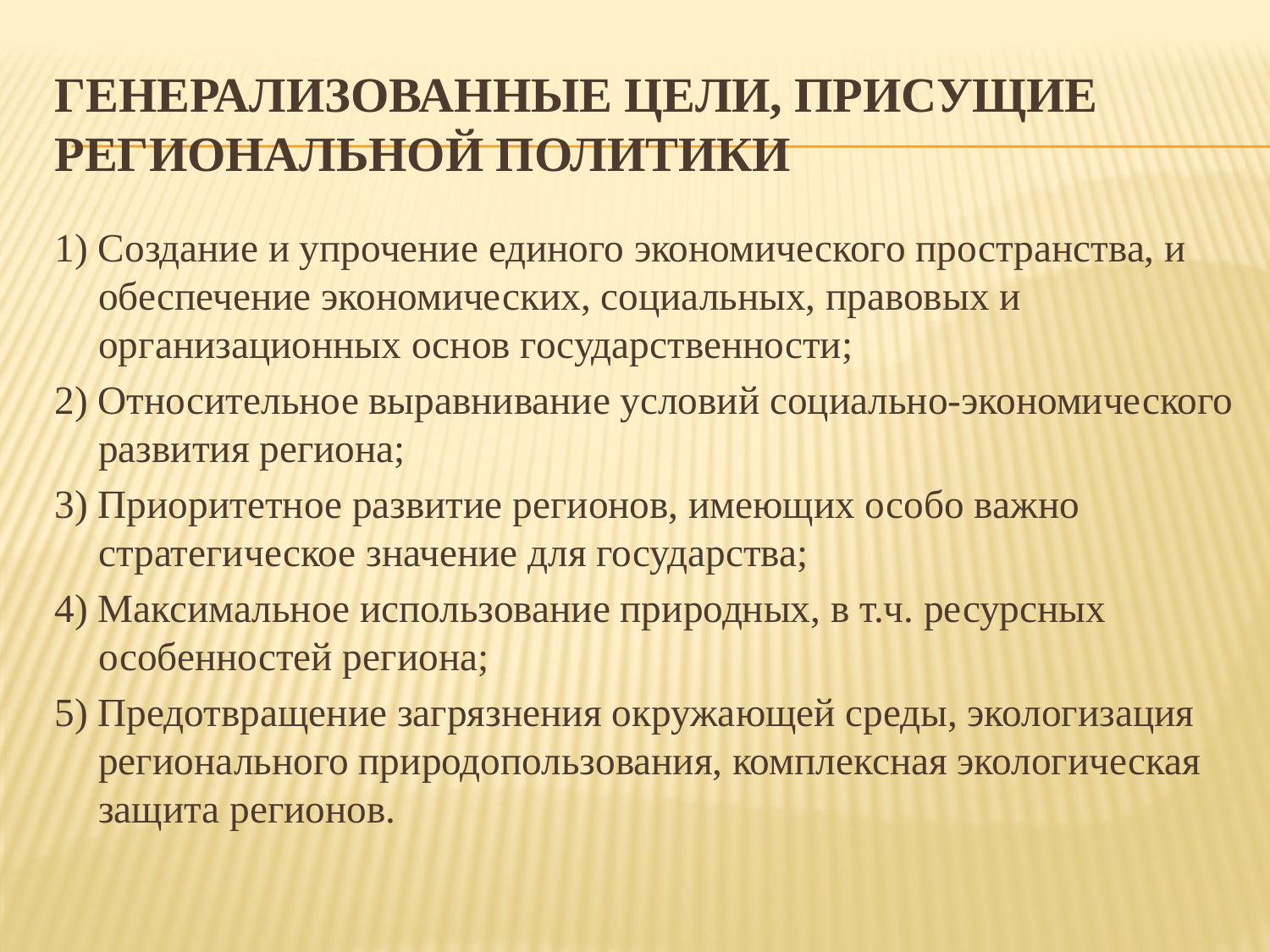

# генерализованные цели, присущие региональной политики
1) Создание и упрочение единого экономического пространства, и обеспечение экономических, социальных, правовых и организационных основ государственности;
2) Относительное выравнивание условий социально-экономического развития региона;
3) Приоритетное развитие регионов, имеющих особо важно стратегическое значение для государства;
4) Максимальное использование природных, в т.ч. ресурсных особенностей региона;
5) Предотвращение загрязнения окружающей среды, экологизация регионального природопользования, комплексная экологическая защита регионов.